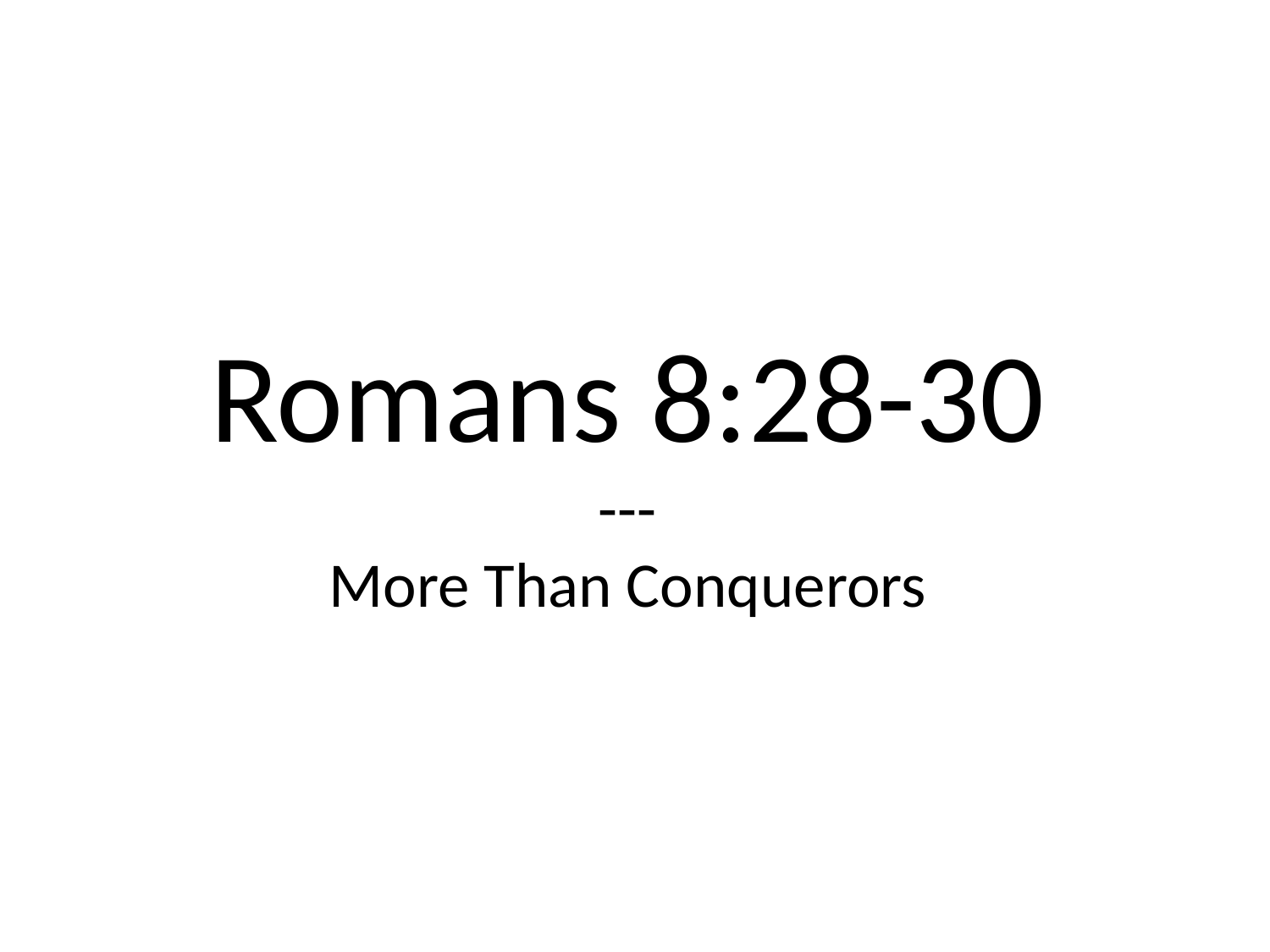

# Romans 8:28-30 --- More Than Conquerors